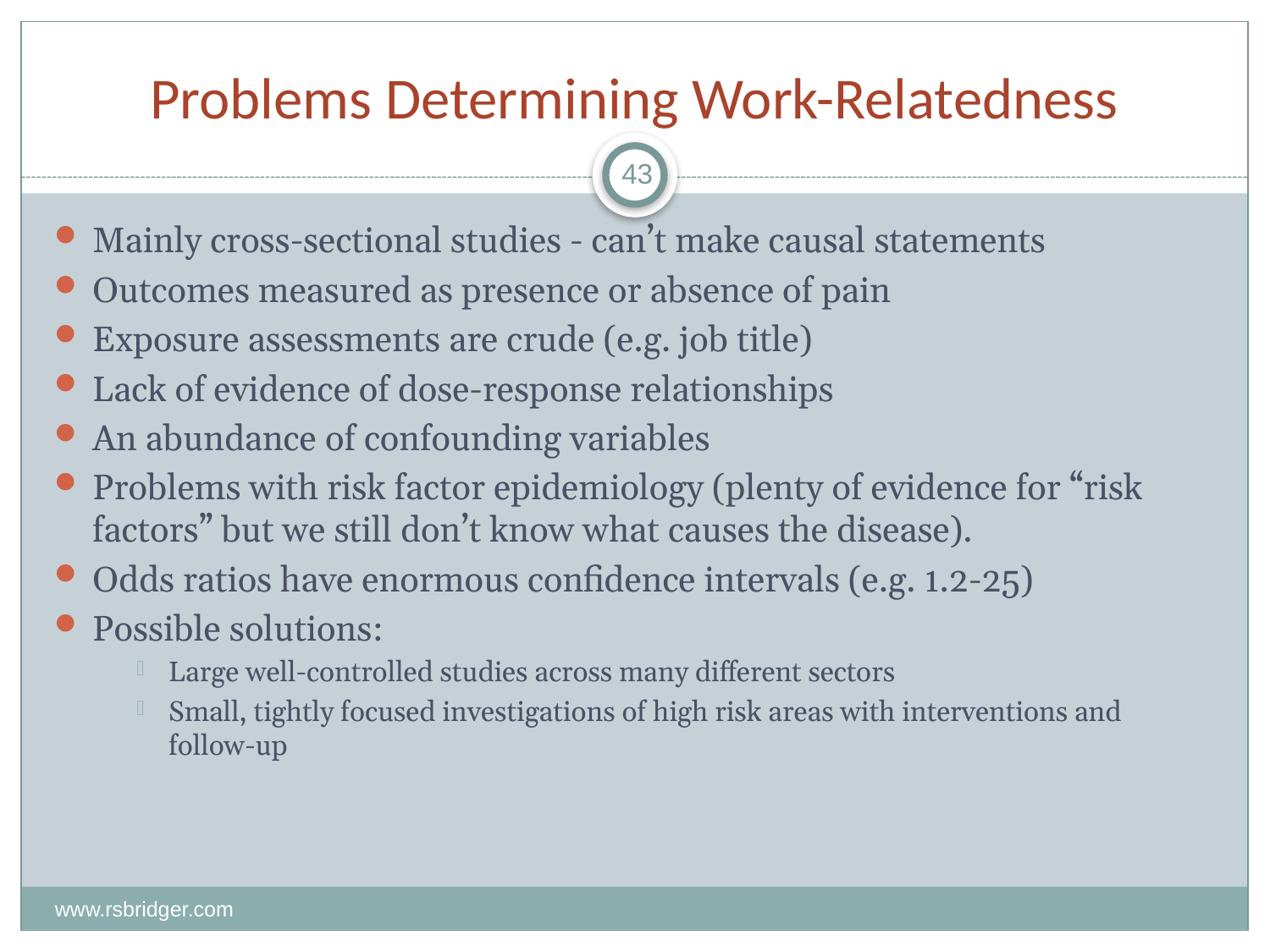

# Problems Determining Work-Relatedness
43
Mainly cross-sectional studies - can’t make causal statements
Outcomes measured as presence or absence of pain
Exposure assessments are crude (e.g. job title)
Lack of evidence of dose-response relationships
An abundance of confounding variables
Problems with risk factor epidemiology (plenty of evidence for “risk factors” but we still don’t know what causes the disease).
Odds ratios have enormous confidence intervals (e.g. 1.2-25)
Possible solutions:
Large well-controlled studies across many different sectors
Small, tightly focused investigations of high risk areas with interventions and follow-up
www.rsbridger.com